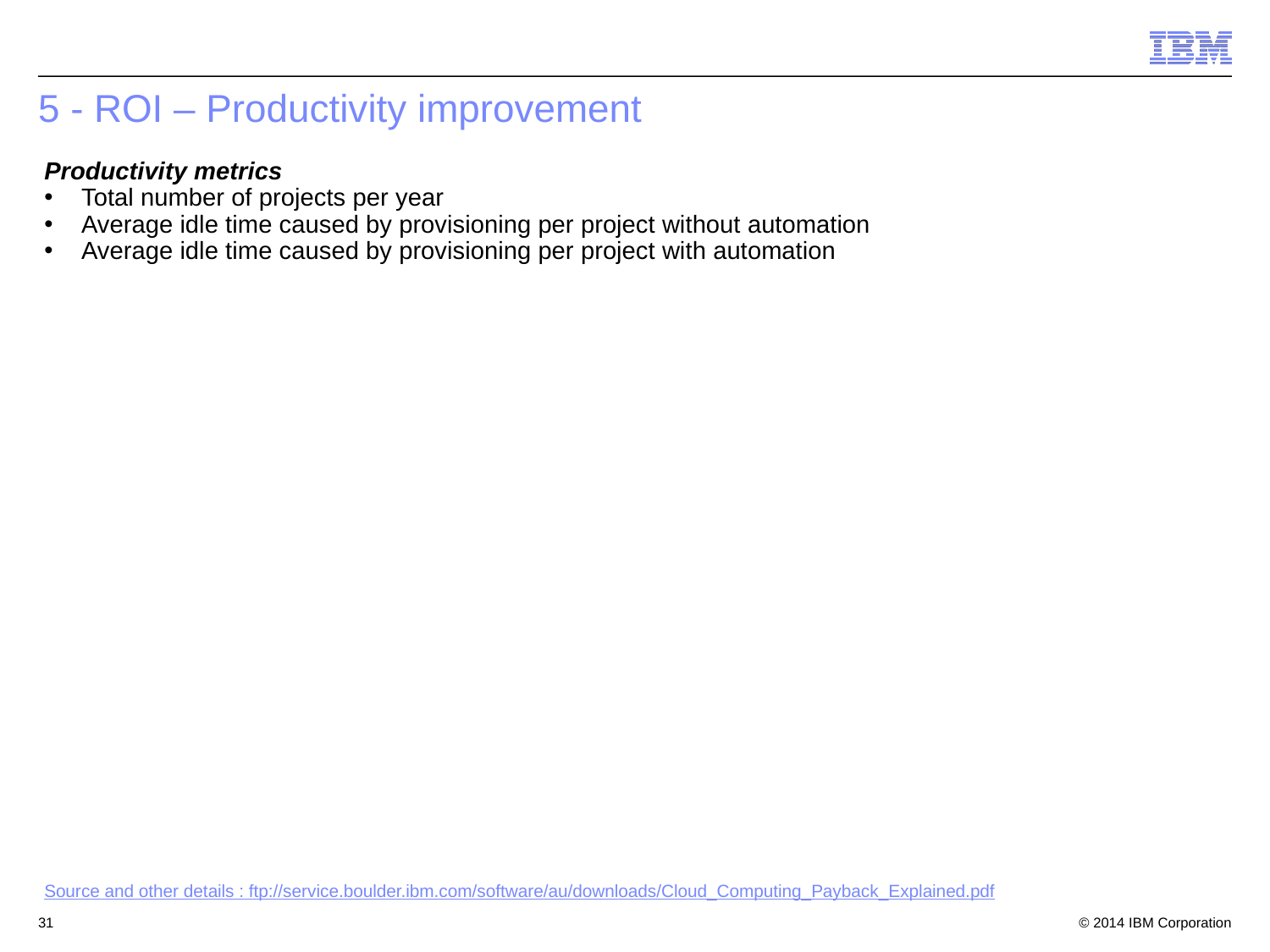

# 5 - ROI – Productivity improvement
Productivity metrics
 Total number of projects per year
 Average idle time caused by provisioning per project without automation
 Average idle time caused by provisioning per project with automation
Source and other details : ftp://service.boulder.ibm.com/software/au/downloads/Cloud_Computing_Payback_Explained.pdf
31